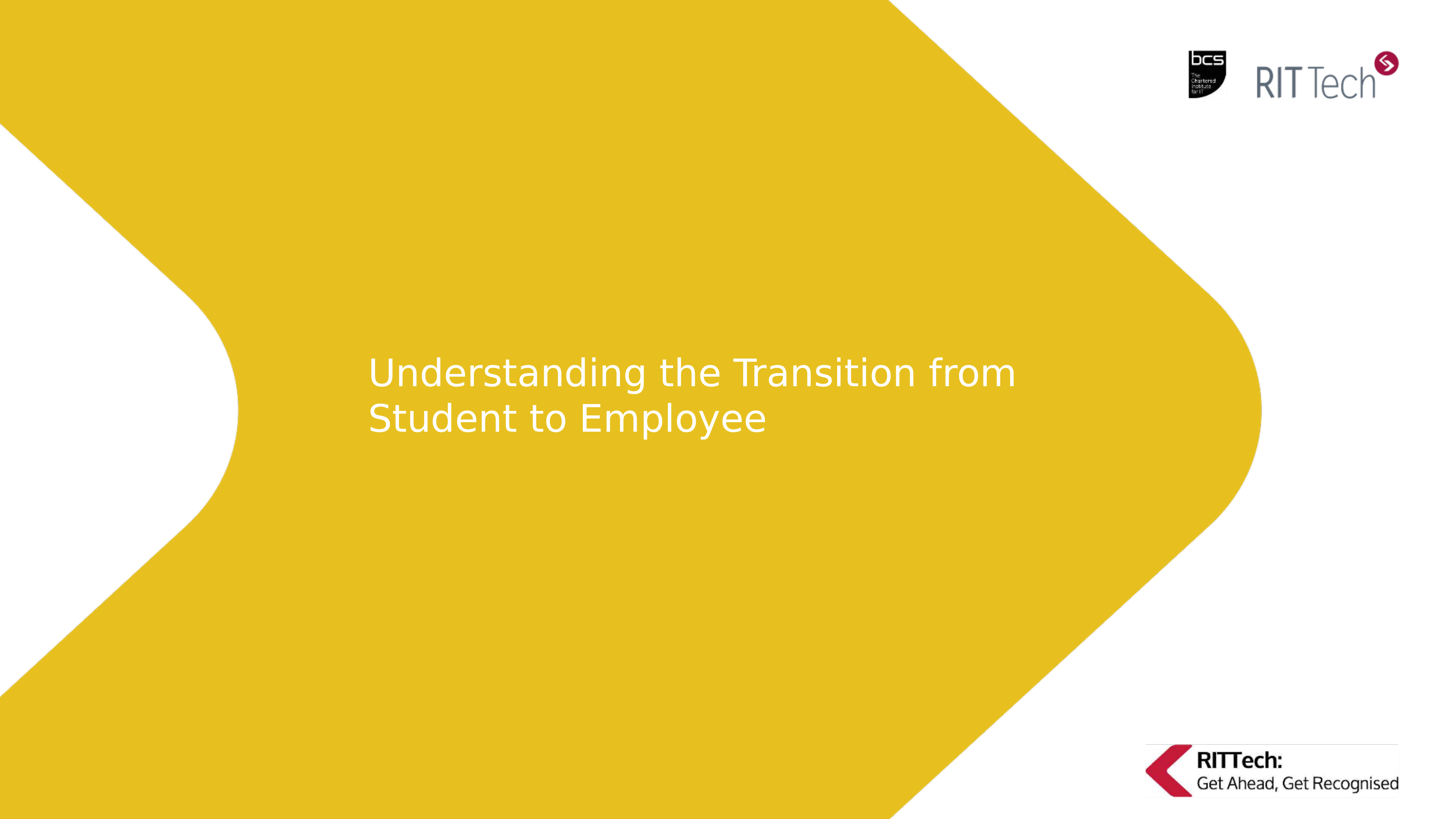

# Understanding the Transition from Student to Employee